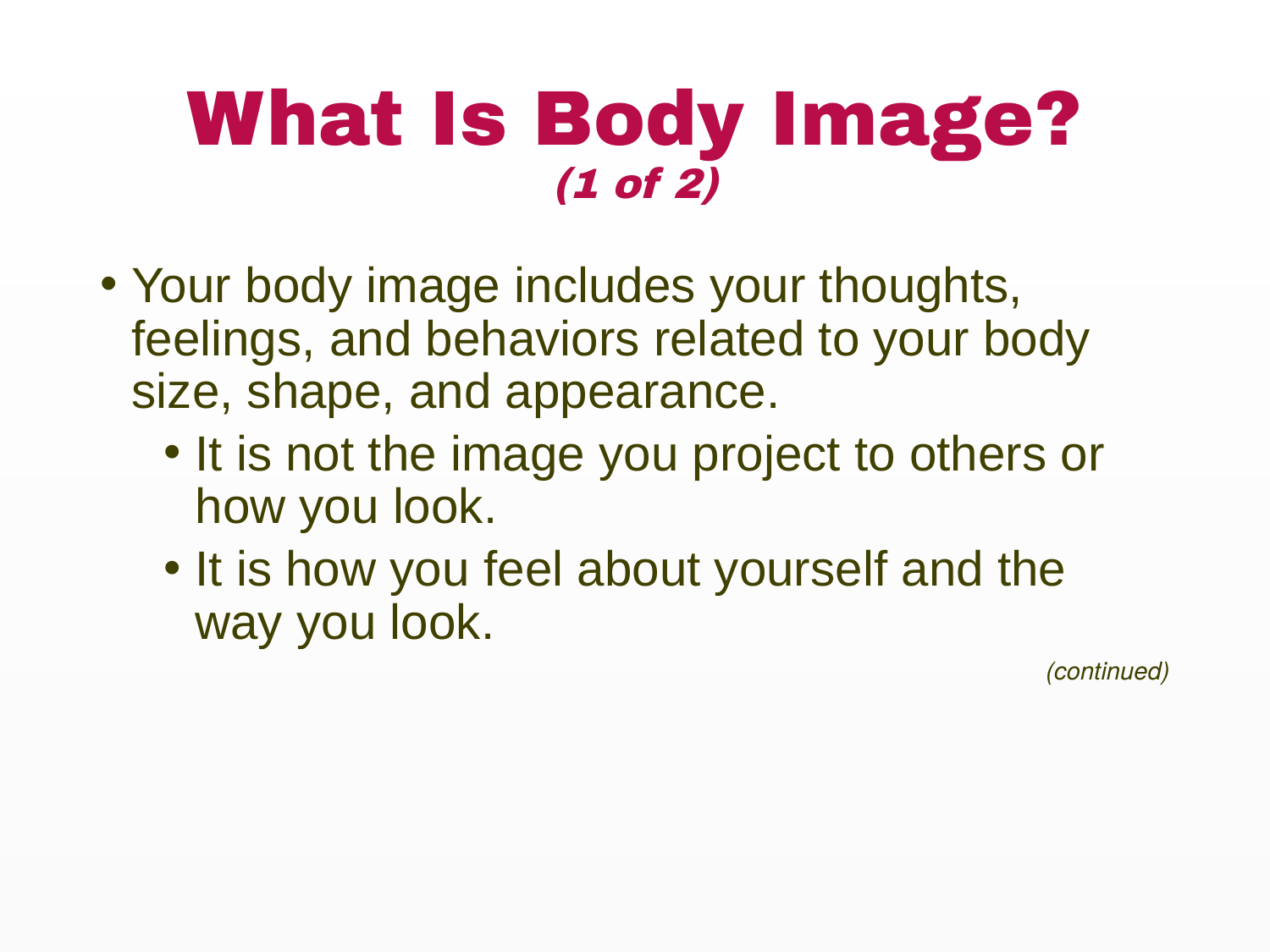

# What Is Body Image? (1 of 2)
Your body image includes your thoughts, feelings, and behaviors related to your body size, shape, and appearance.
It is not the image you project to others or how you look.
It is how you feel about yourself and the way you look.
(continued)